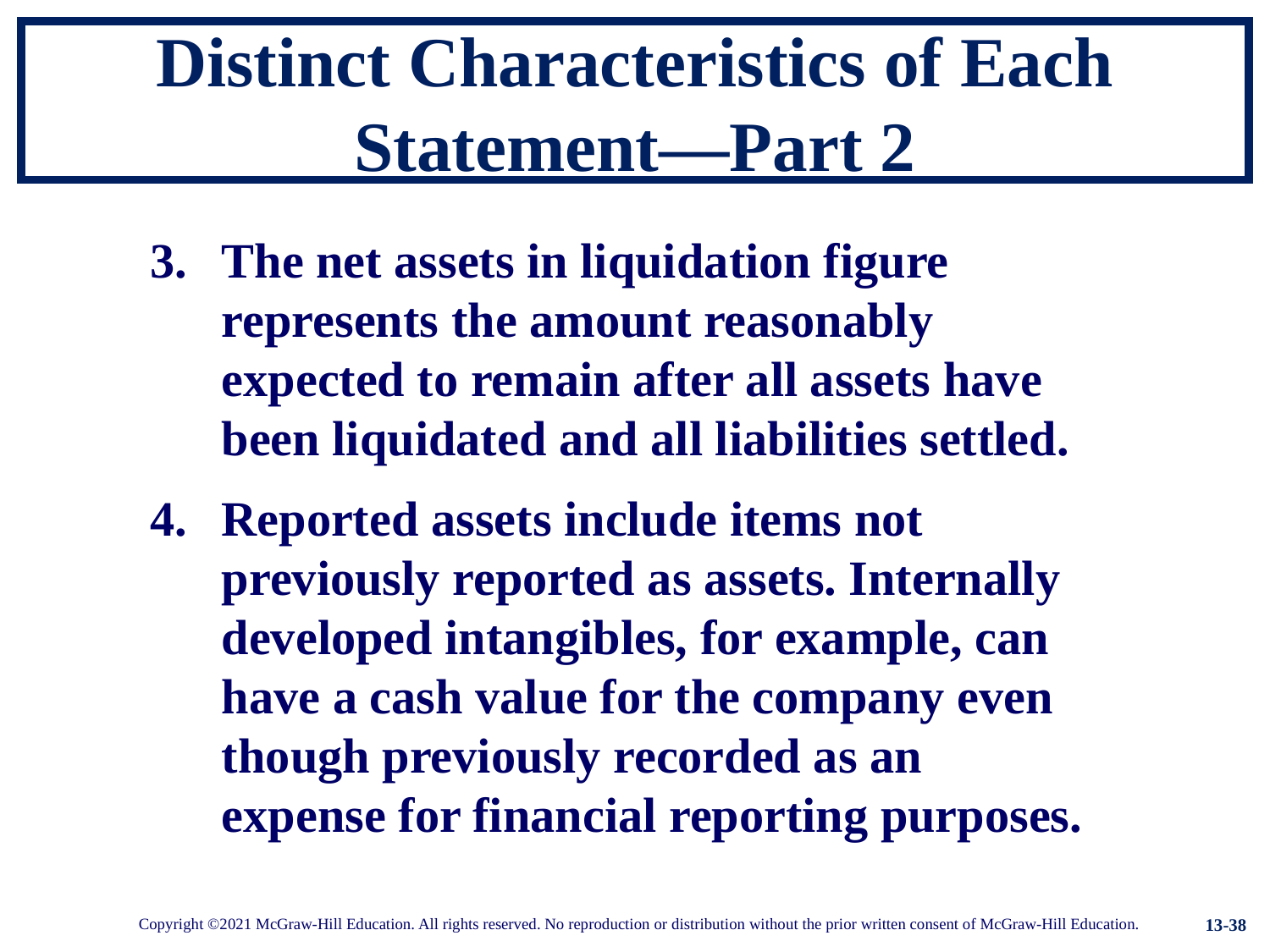

# Distinct Characteristics of Each Statement—Part 2
The net assets in liquidation figure represents the amount reasonably expected to remain after all assets have been liquidated and all liabilities settled.
Reported assets include items not previously reported as assets. Internally developed intangibles, for example, can have a cash value for the company even though previously recorded as an expense for financial reporting purposes.

13-38
Copyright ©2021 McGraw-Hill Education. All rights reserved. No reproduction or distribution without the prior written consent of McGraw-Hill Education.